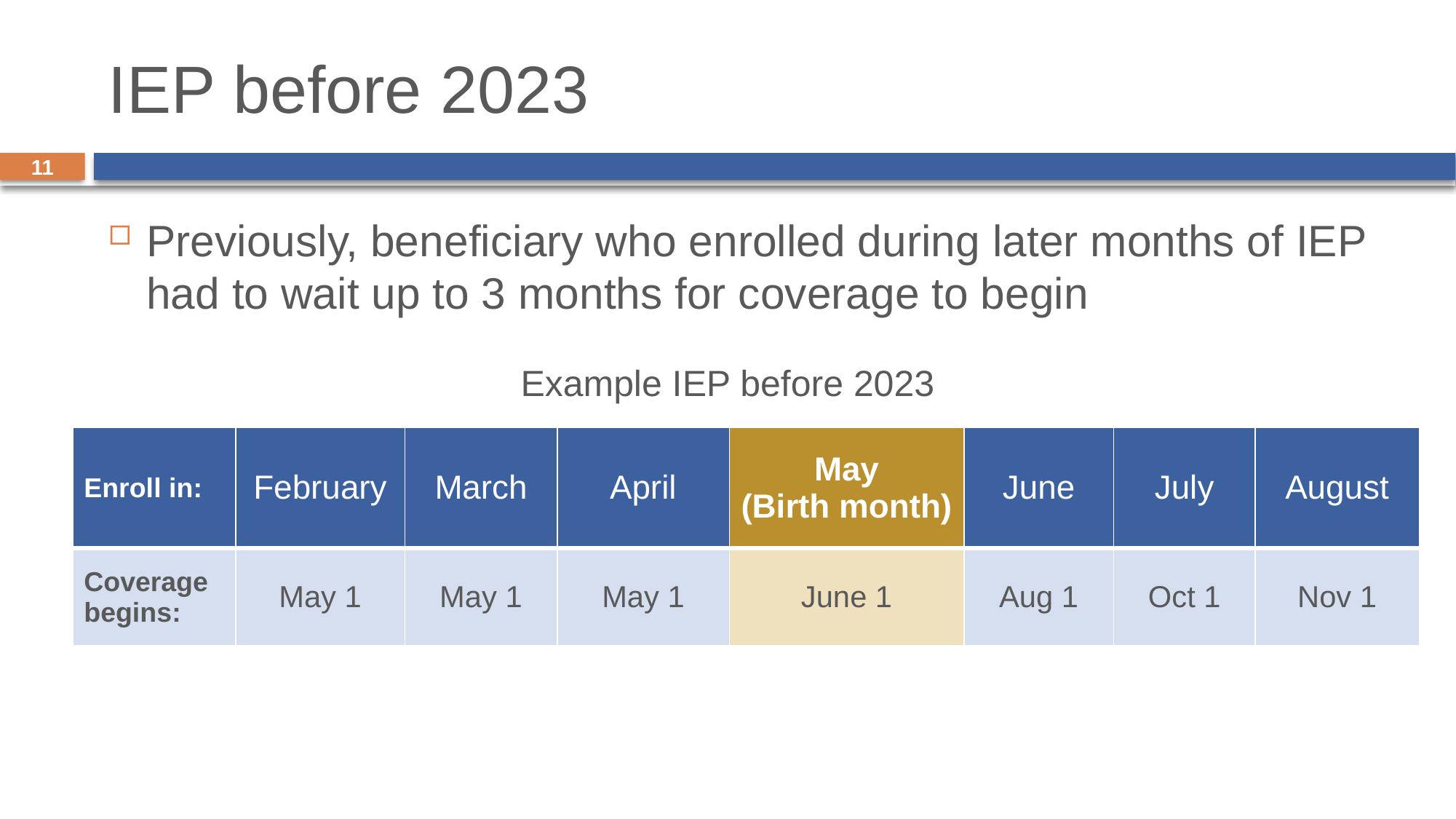

# IEP before 2023
11
Previously, beneficiary who enrolled during later months of IEP had to wait up to 3 months for coverage to begin
Example IEP before 2023
| Enroll in: | February | March | April | May (Birth month) | June | July | August |
| --- | --- | --- | --- | --- | --- | --- | --- |
| Coverage begins: | May 1 | May 1 | May 1 | June 1 | Aug 1 | Oct 1 | Nov 1 |